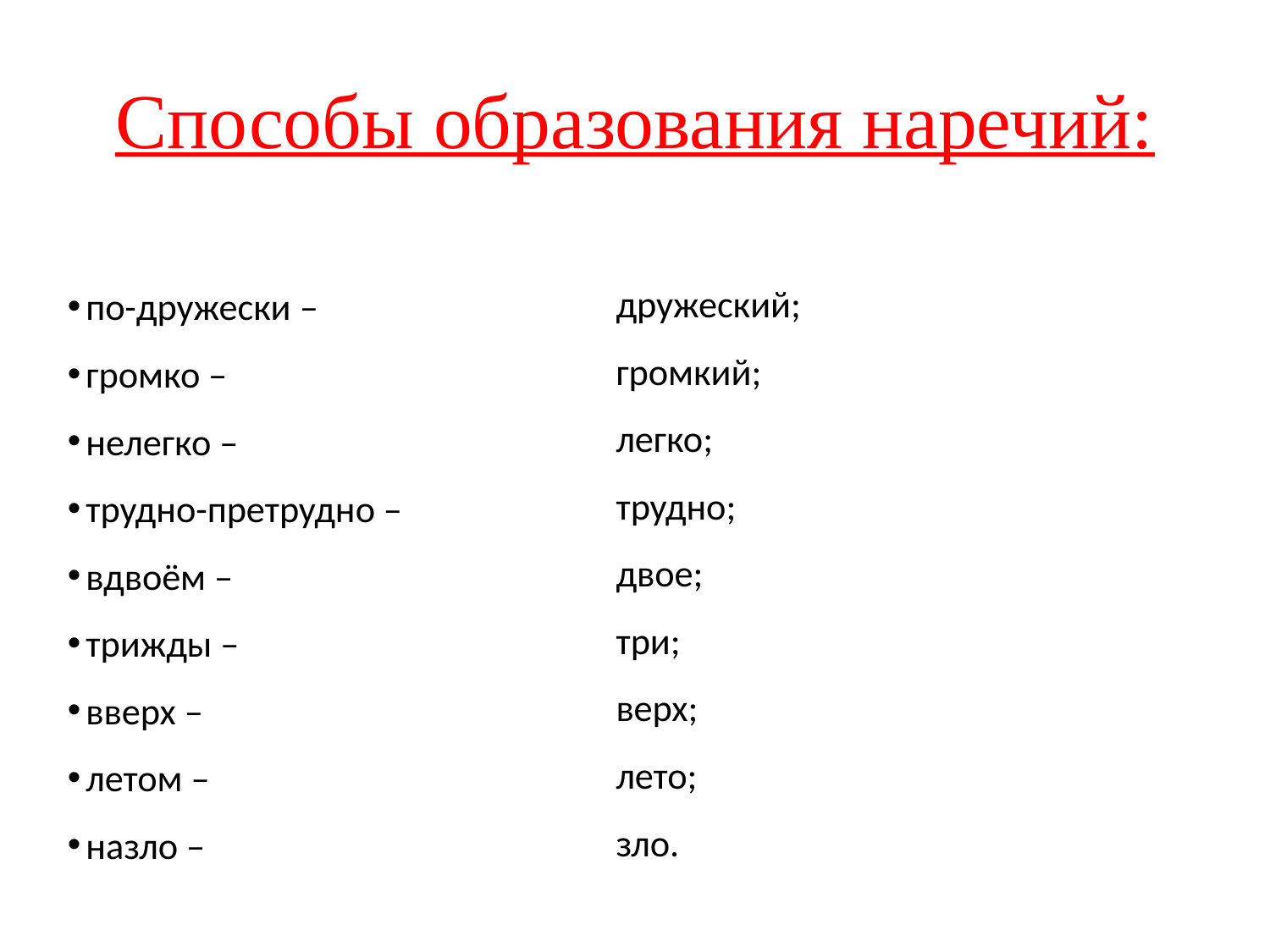

# Способы образования наречий:
дружеский;
громкий;
легко;
трудно;
двое;
три;
верх;
лето;
зло.
 по-дружески –
 громко –
 нелегко –
 трудно-претрудно –
 вдвоём –
 трижды –
 вверх –
 летом –
 назло –